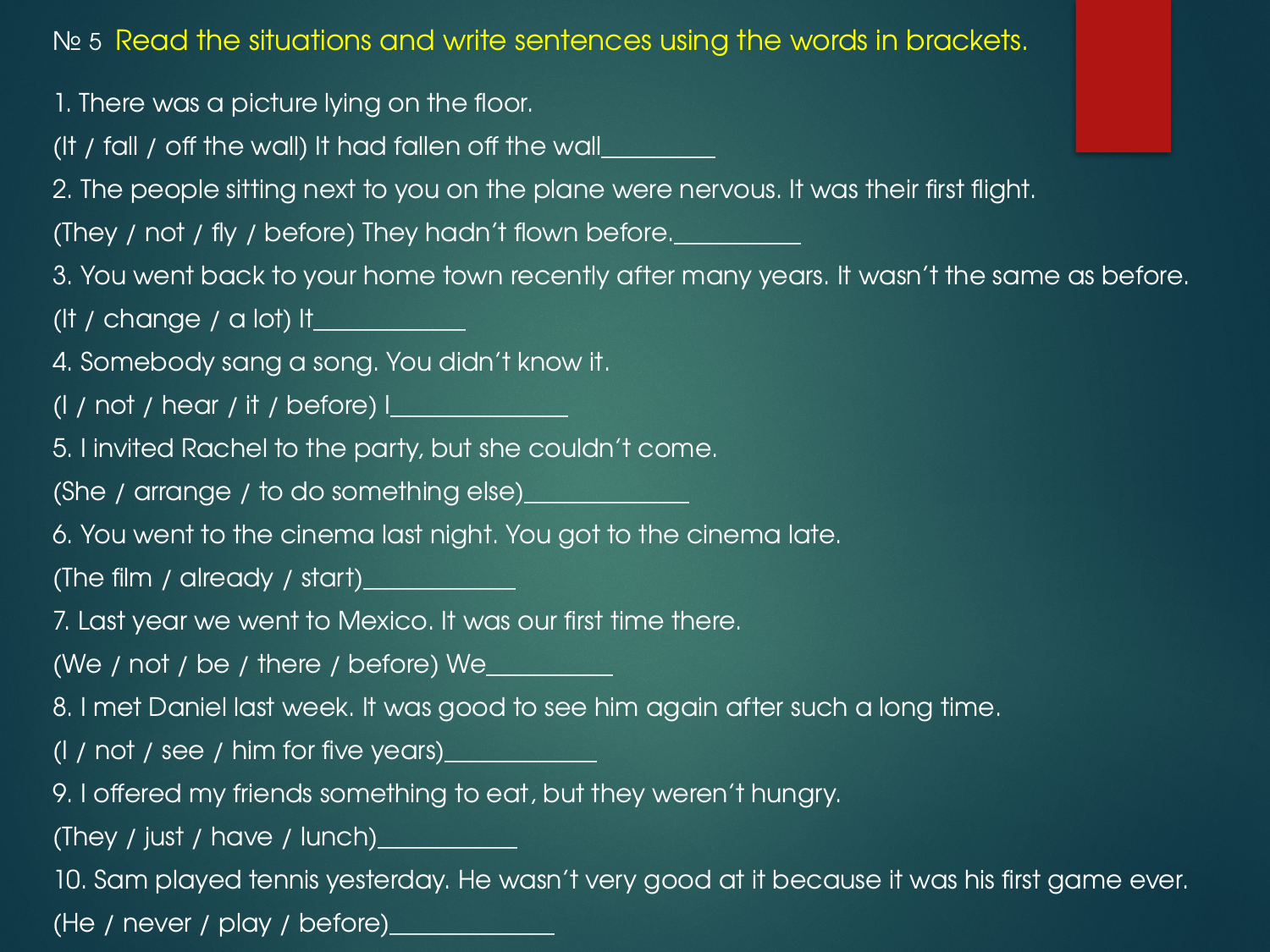

№ 5  Read the situations and write sentences using the words in brackets.
1. There was a picture lying on the floor.
(It / fall / off the wall) It had fallen off the wall_________
2. The people sitting next to you on the plane were nervous. It was their first flight.
(They / not / fly / before) They hadn’t flown before.__________
3. You went back to your home town recently after many years. It wasn’t the same as before.
(It / change / a lot) It____________
4. Somebody sang a song. You didn’t know it.
(I / not / hear / it / before) I______________
5. I invited Rachel to the party, but she couldn’t come.
(She / arrange / to do something else)_____________
6. You went to the cinema last night. You got to the cinema late.
(The film / already / start)____________
7. Last year we went to Mexico. It was our first time there.
(We / not / be / there / before) We__________
8. I met Daniel last week. It was good to see him again after such a long time.
(I / not / see / him for five years)____________
9. I offered my friends something to eat, but they weren’t hungry.
(They / just / have / lunch)___________
10. Sam played tennis yesterday. He wasn’t very good at it because it was his first game ever.
(He / never / play / before)_____________